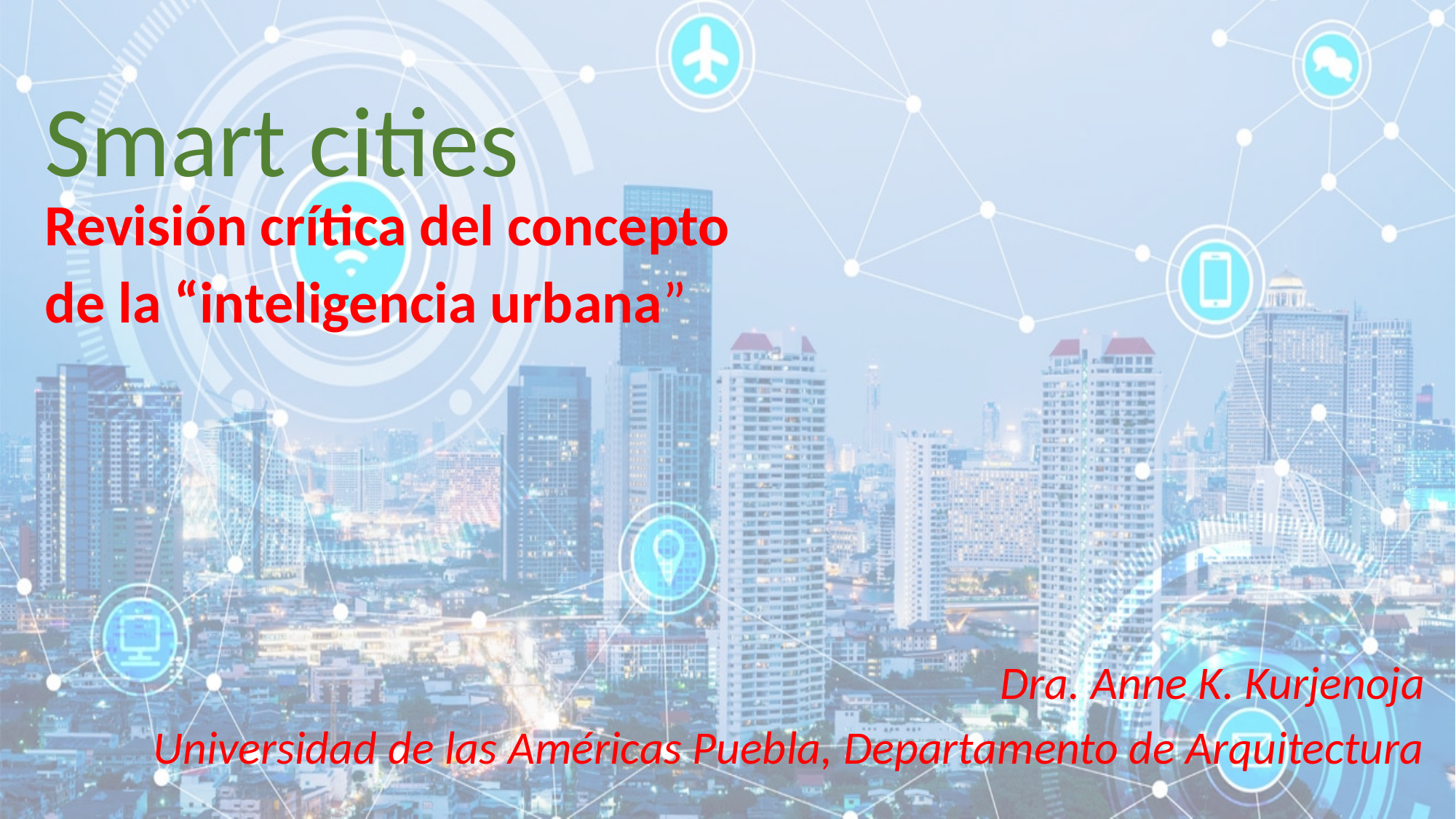

# Smart cities
Revisión crítica del concepto
de la “inteligencia urbana”

Dra. Anne K. Kurjenoja
Universidad de las Américas Puebla, Departamento de Arquitectura